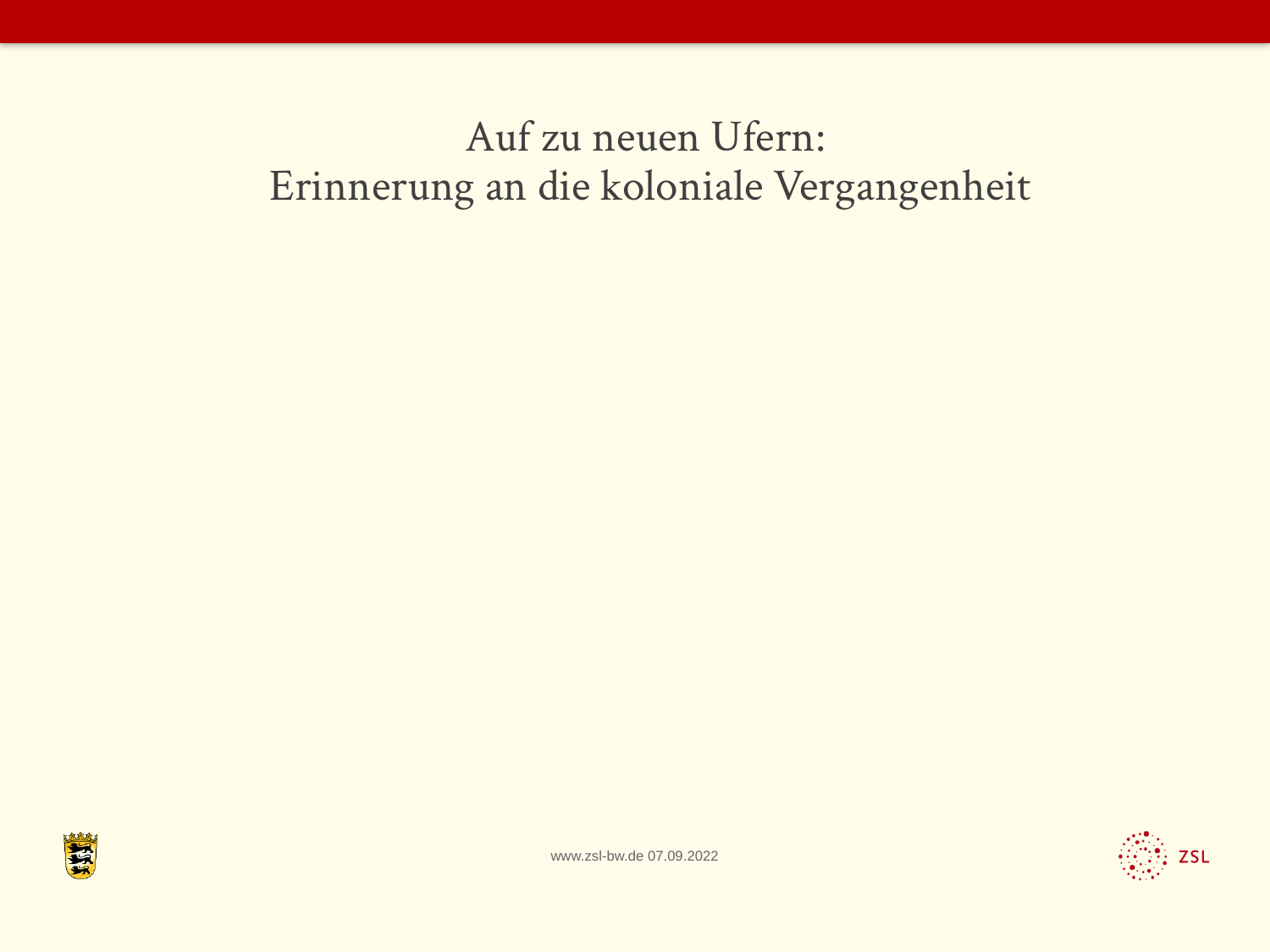

# Auf zu neuen Ufern: Erinnerung an die koloniale Vergangenheit